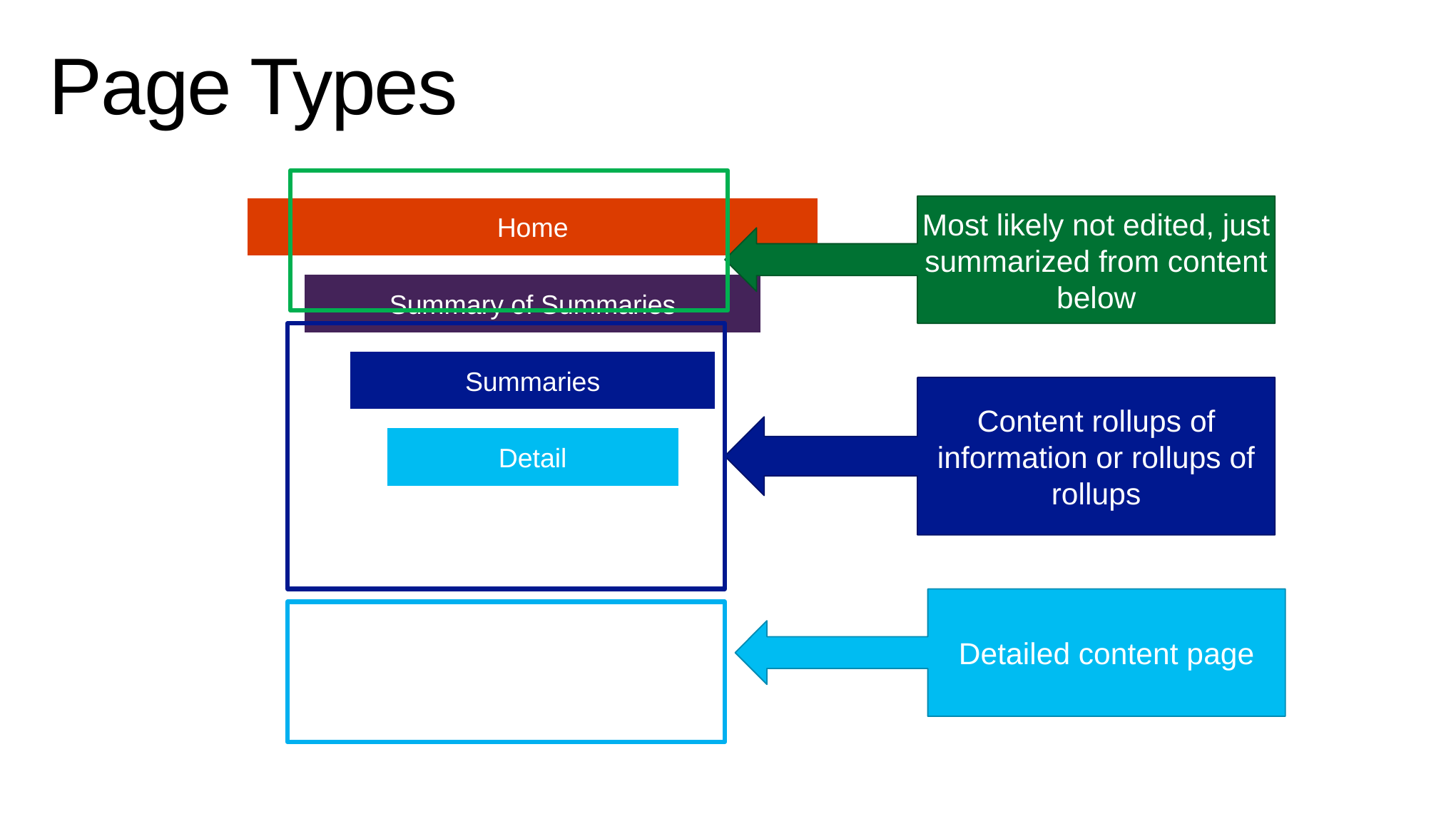

# Page Types

Most likely not edited, just summarized from content below
Home
Summary of Summaries
Summaries
Detail

Content rollups of information or rollups of rollups
Detailed content page